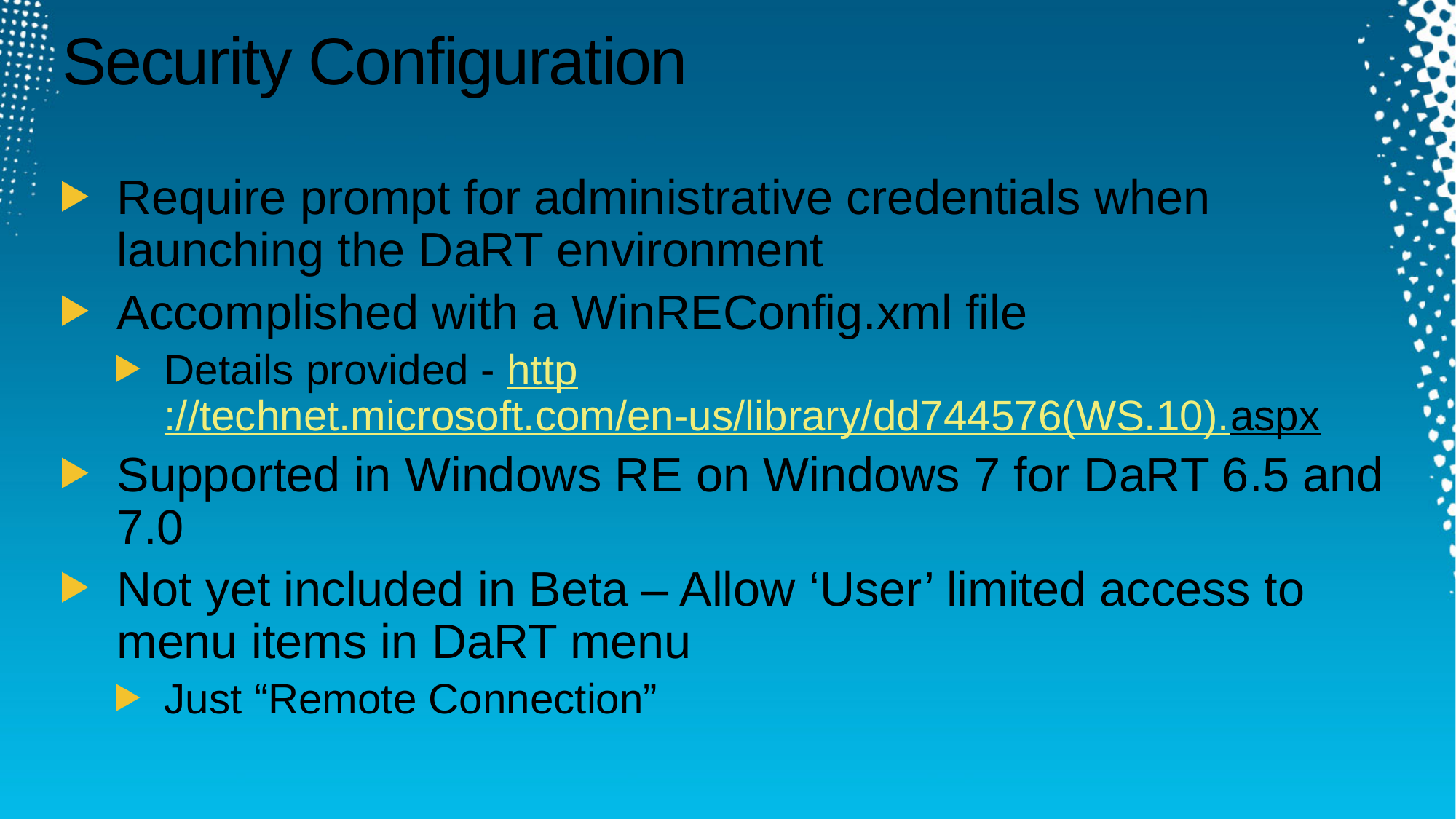

# Security Configuration
Require prompt for administrative credentials when launching the DaRT environment
Accomplished with a WinREConfig.xml file
Details provided - http://technet.microsoft.com/en-us/library/dd744576(WS.10).aspx
Supported in Windows RE on Windows 7 for DaRT 6.5 and 7.0
Not yet included in Beta – Allow ‘User’ limited access to menu items in DaRT menu
Just “Remote Connection”